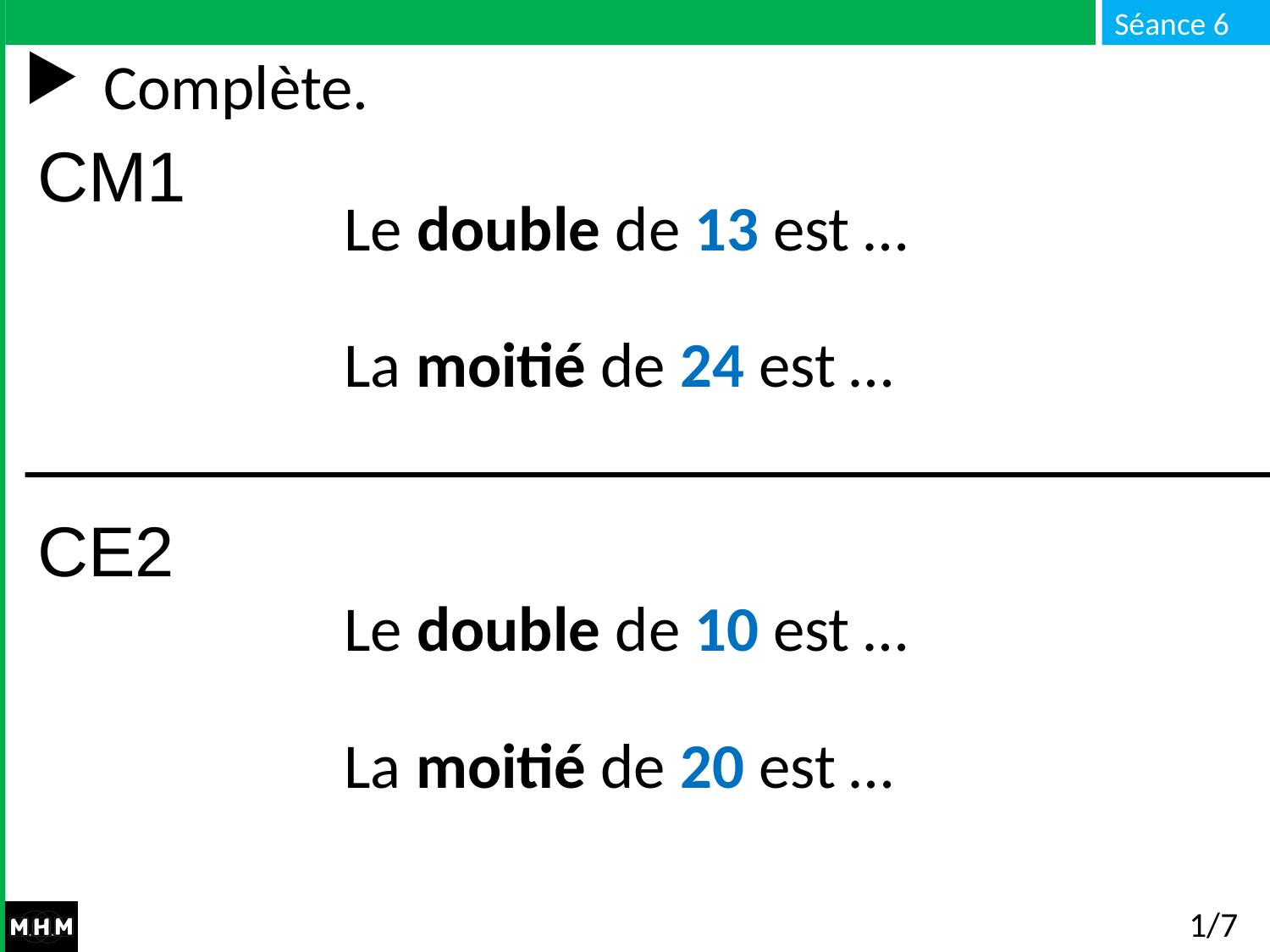

# Complète.
CM1
Le double de 13 est …

La moitié de 24 est …

CE2
Le double de 10 est …

La moitié de 20 est …
1/7